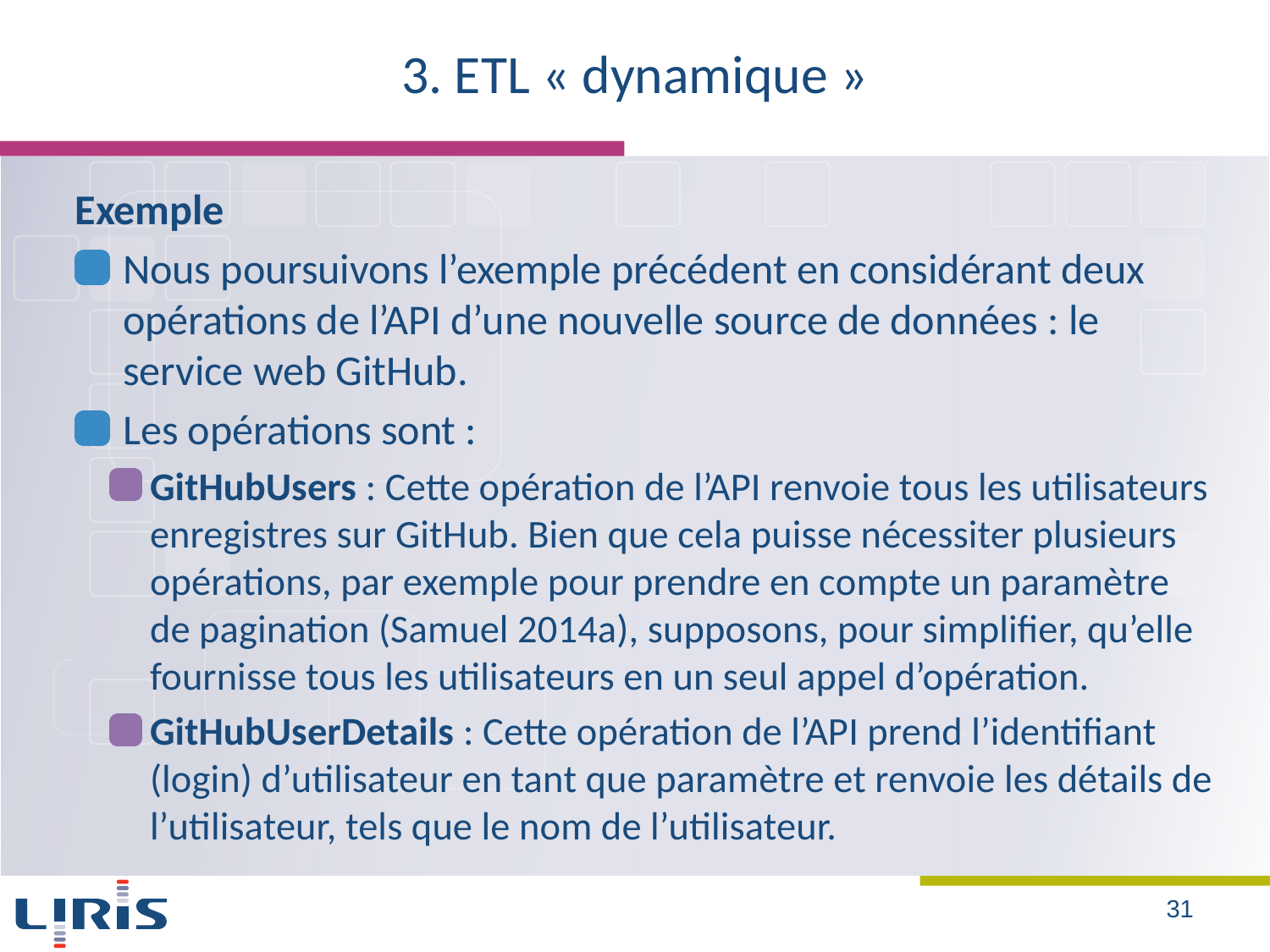

# 3. ETL « dynamique »
Exemple
Nous poursuivons l’exemple précédent en considérant deux opérations de l’API d’une nouvelle source de données : le service web GitHub.
Les opérations sont :
GitHubUsers : Cette opération de l’API renvoie tous les utilisateurs enregistres sur GitHub. Bien que cela puisse nécessiter plusieurs opérations, par exemple pour prendre en compte un paramètre de pagination (Samuel 2014a), supposons, pour simplifier, qu’elle fournisse tous les utilisateurs en un seul appel d’opération.
GitHubUserDetails : Cette opération de l’API prend l’identifiant (login) d’utilisateur en tant que paramètre et renvoie les détails de l’utilisateur, tels que le nom de l’utilisateur.
31